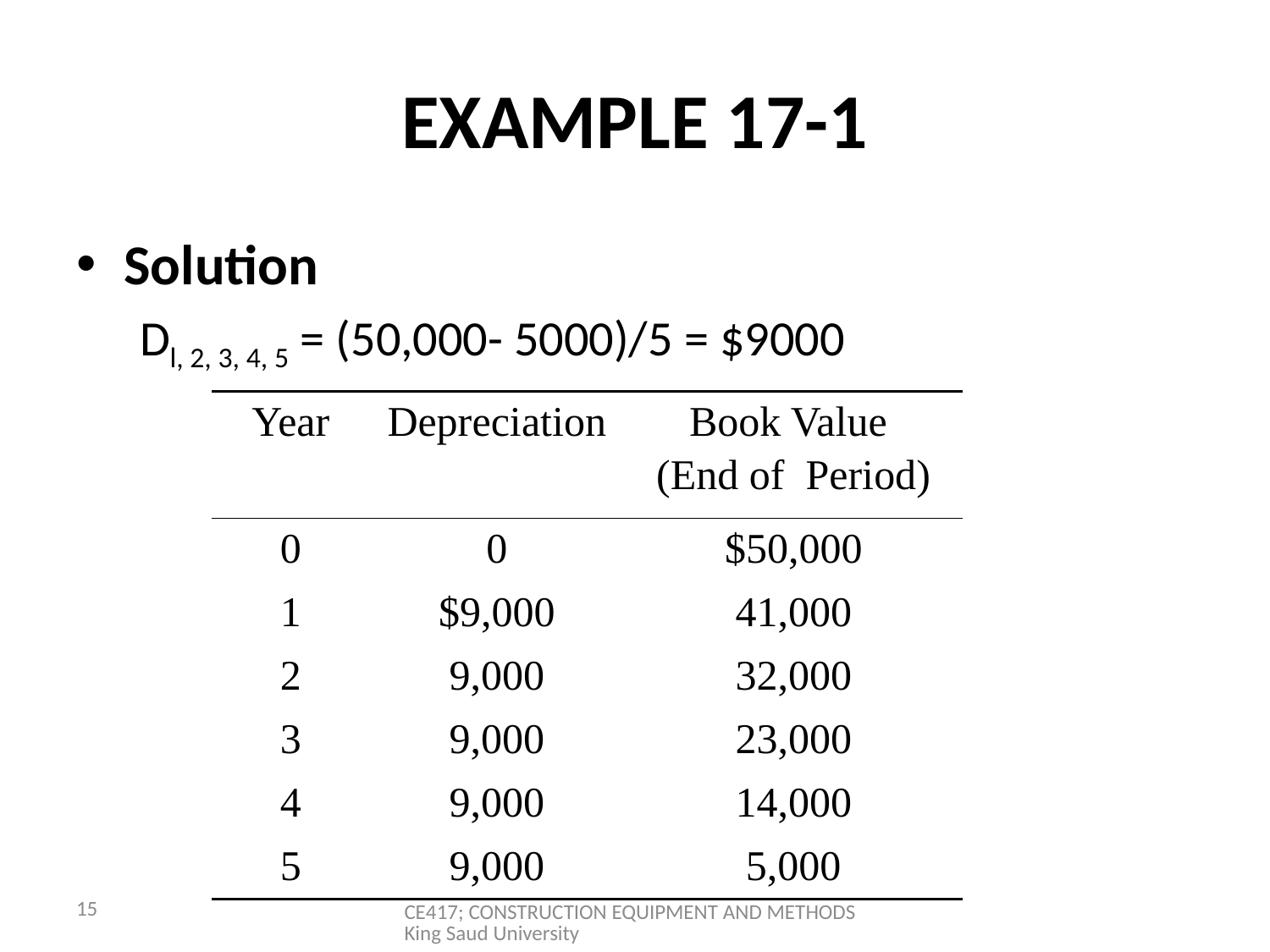

# EXAMPLE 17-1
Solution
Dl, 2, 3, 4, 5 = (50,000- 5000)/5 = $9000

| Year | Depreciation | Book Value (End of Period) |
| --- | --- | --- |
| 0 | 0 | $50,000 |
| 1 | $9,000 | 41,000 |
| 2 | 9,000 | 32,000 |
| 3 | 9,000 | 23,000 |
| 4 | 9,000 | 14,000 |
| 5 | 9,000 | 5,000 |
15
CE417; CONSTRUCTION EQUIPMENT AND METHODS King Saud University